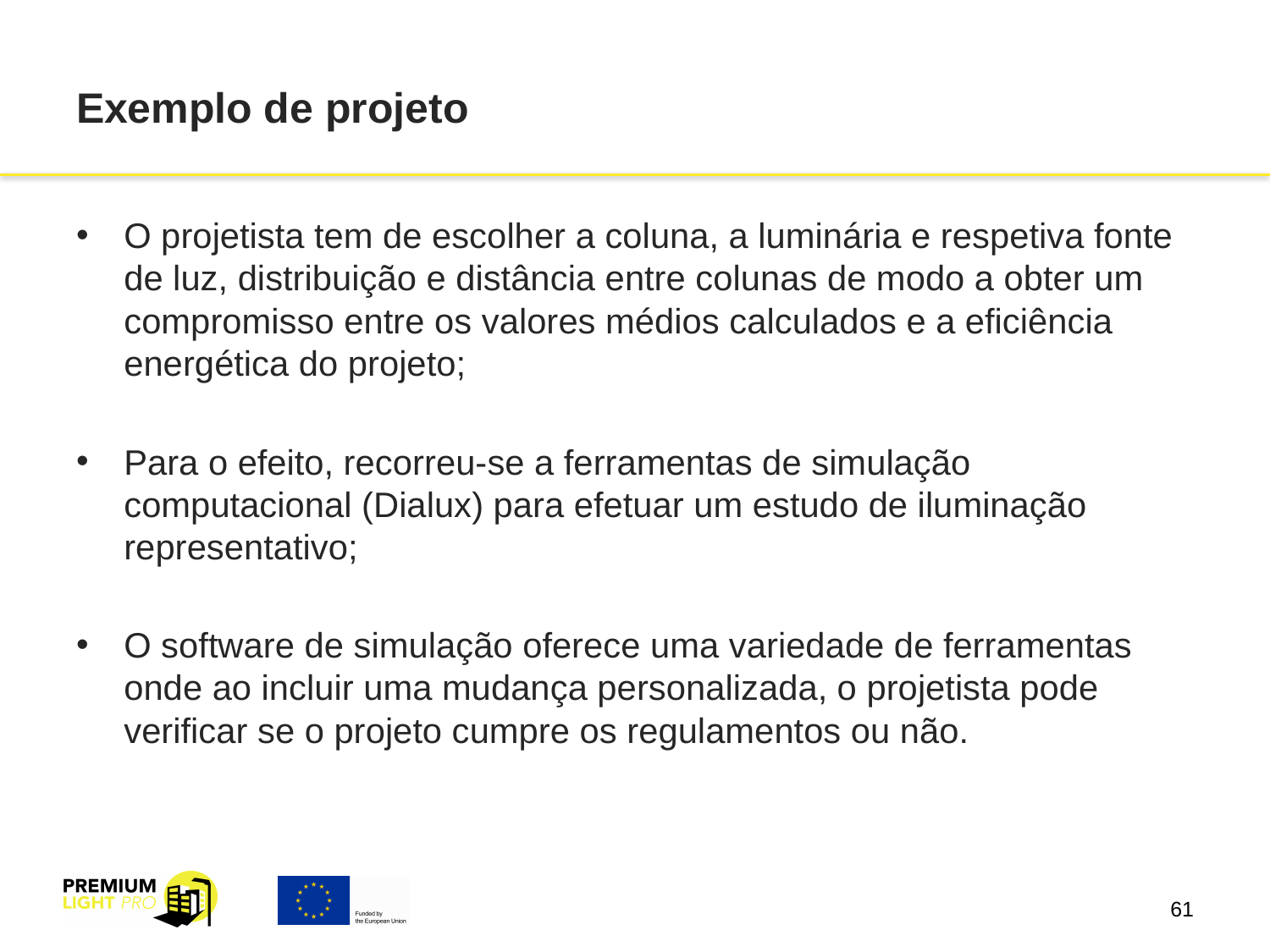

# Exemplo de projeto
O projetista tem de escolher a coluna, a luminária e respetiva fonte de luz, distribuição e distância entre colunas de modo a obter um compromisso entre os valores médios calculados e a eficiência energética do projeto;

Para o efeito, recorreu-se a ferramentas de simulação computacional (Dialux) para efetuar um estudo de iluminação representativo;

O software de simulação oferece uma variedade de ferramentas onde ao incluir uma mudança personalizada, o projetista pode verificar se o projeto cumpre os regulamentos ou não.